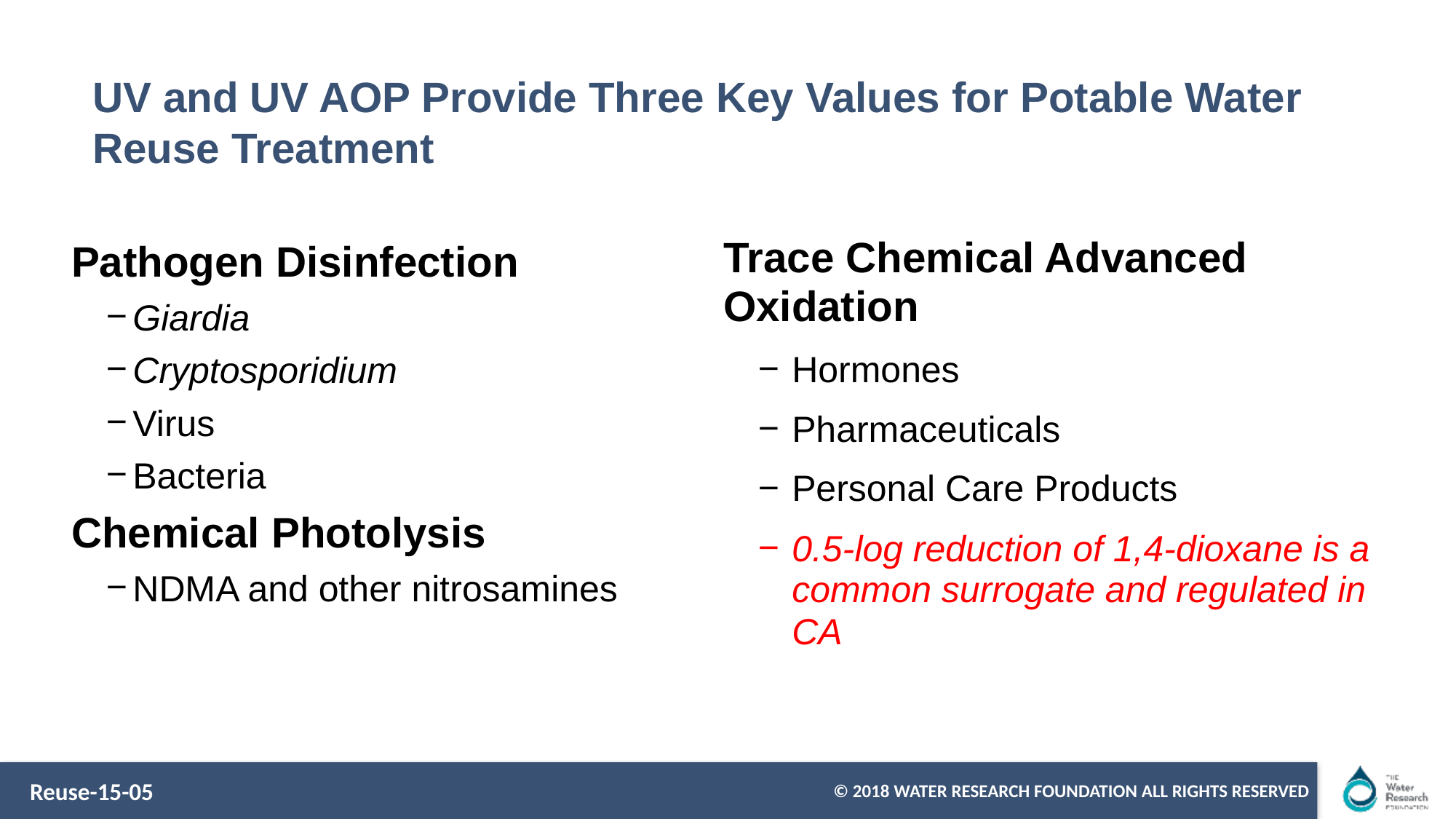

# UV and UV AOP Provide Three Key Values for Potable Water Reuse Treatment
Pathogen Disinfection
Giardia
Cryptosporidium
Virus
Bacteria
Chemical Photolysis
NDMA and other nitrosamines

Trace Chemical Advanced Oxidation
Hormones
Pharmaceuticals
Personal Care Products
0.5-log reduction of 1,4-dioxane is a common surrogate and regulated in CA